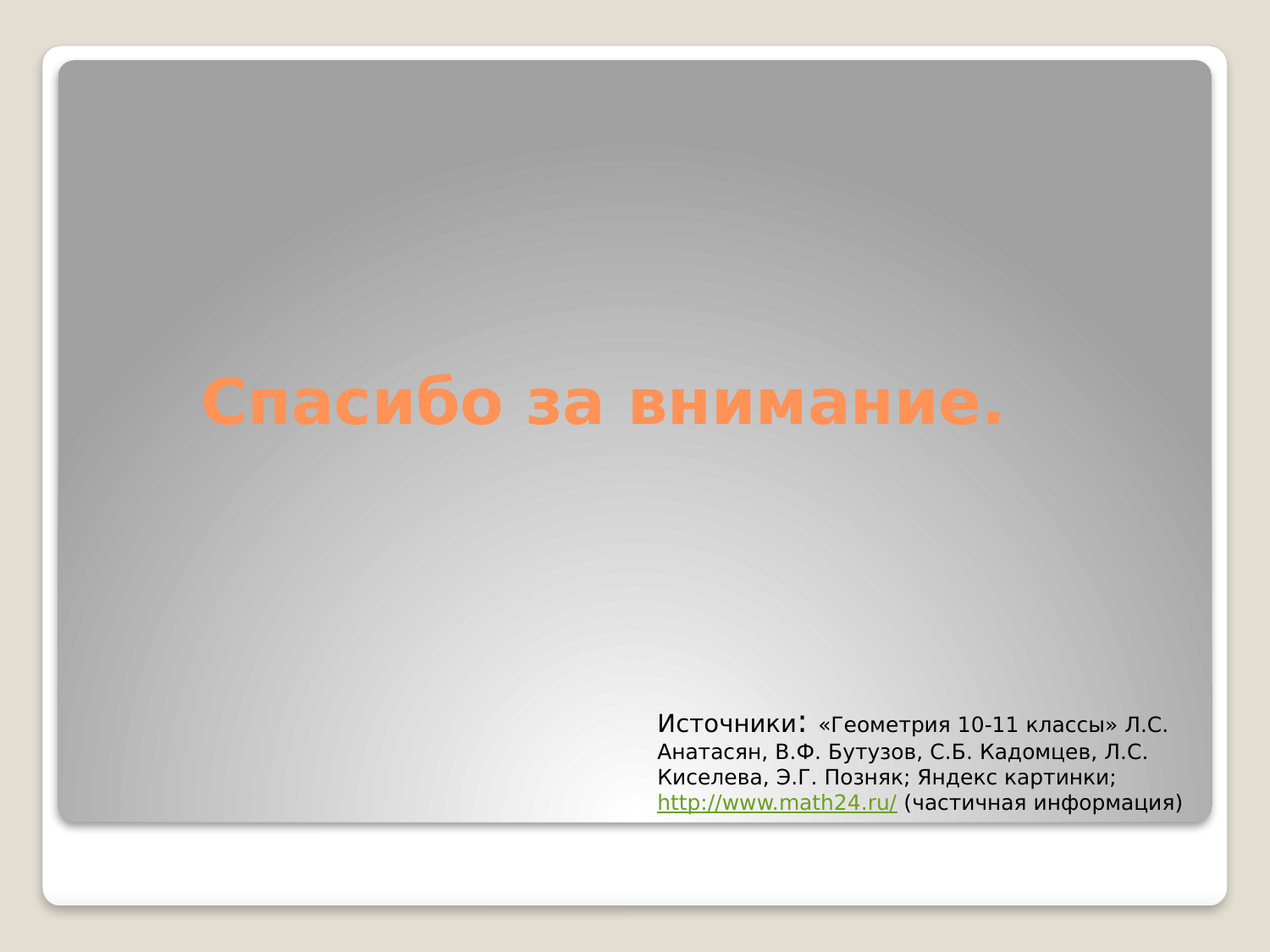

# Спасибо за внимание.
Источники: «Геометрия 10-11 классы» Л.С. Анатасян, В.Ф. Бутузов, С.Б. Кадомцев, Л.С. Киселева, Э.Г. Позняк; Яндекс картинки; http://www.math24.ru/ (частичная информация)